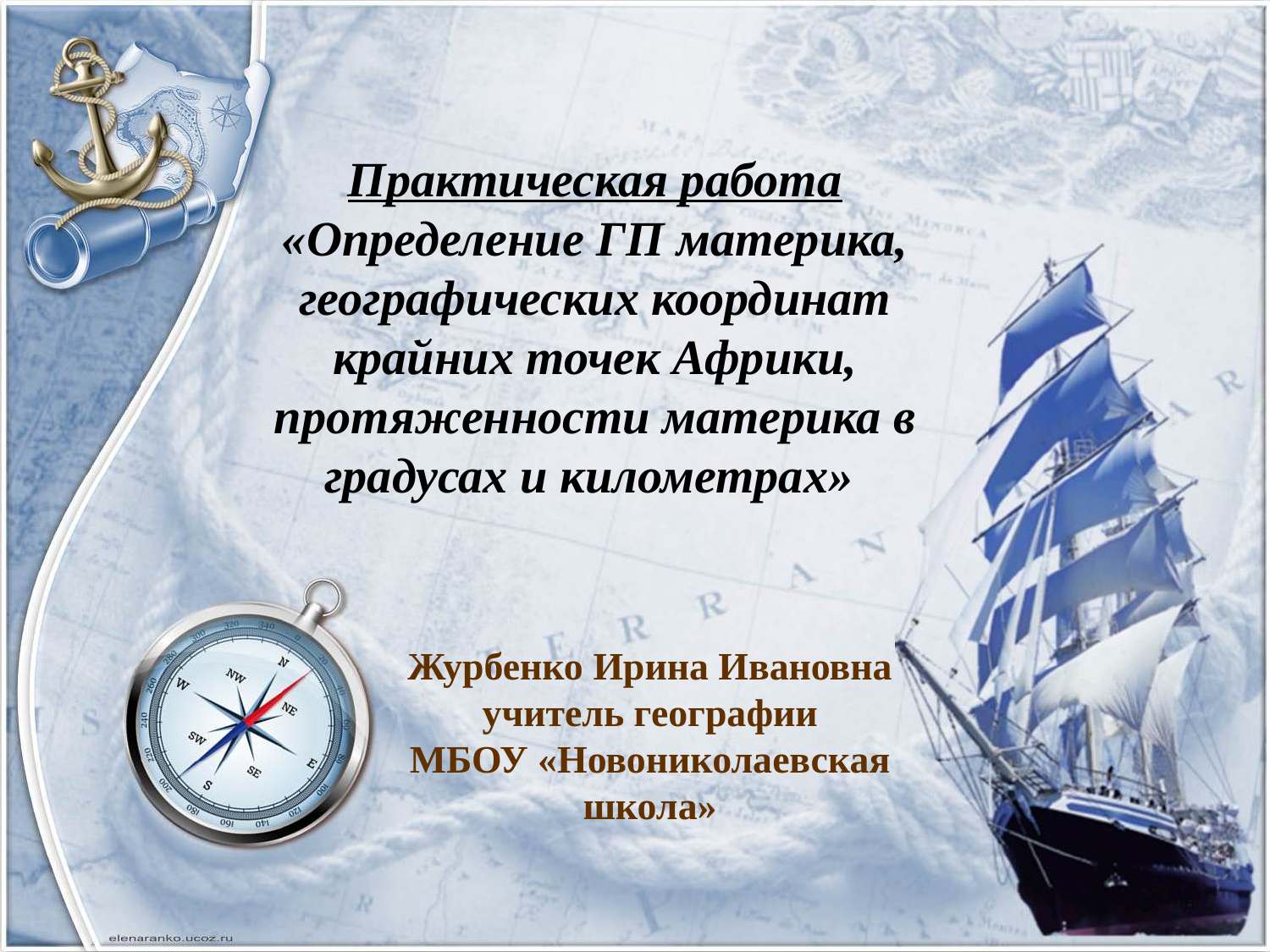

# Практическая работа «Определение ГП материка, географических координат крайних точек Африки, протяженности материка в градусах и километрах»
Журбенко Ирина Ивановна
учитель географии
МБОУ «Новониколаевская школа»